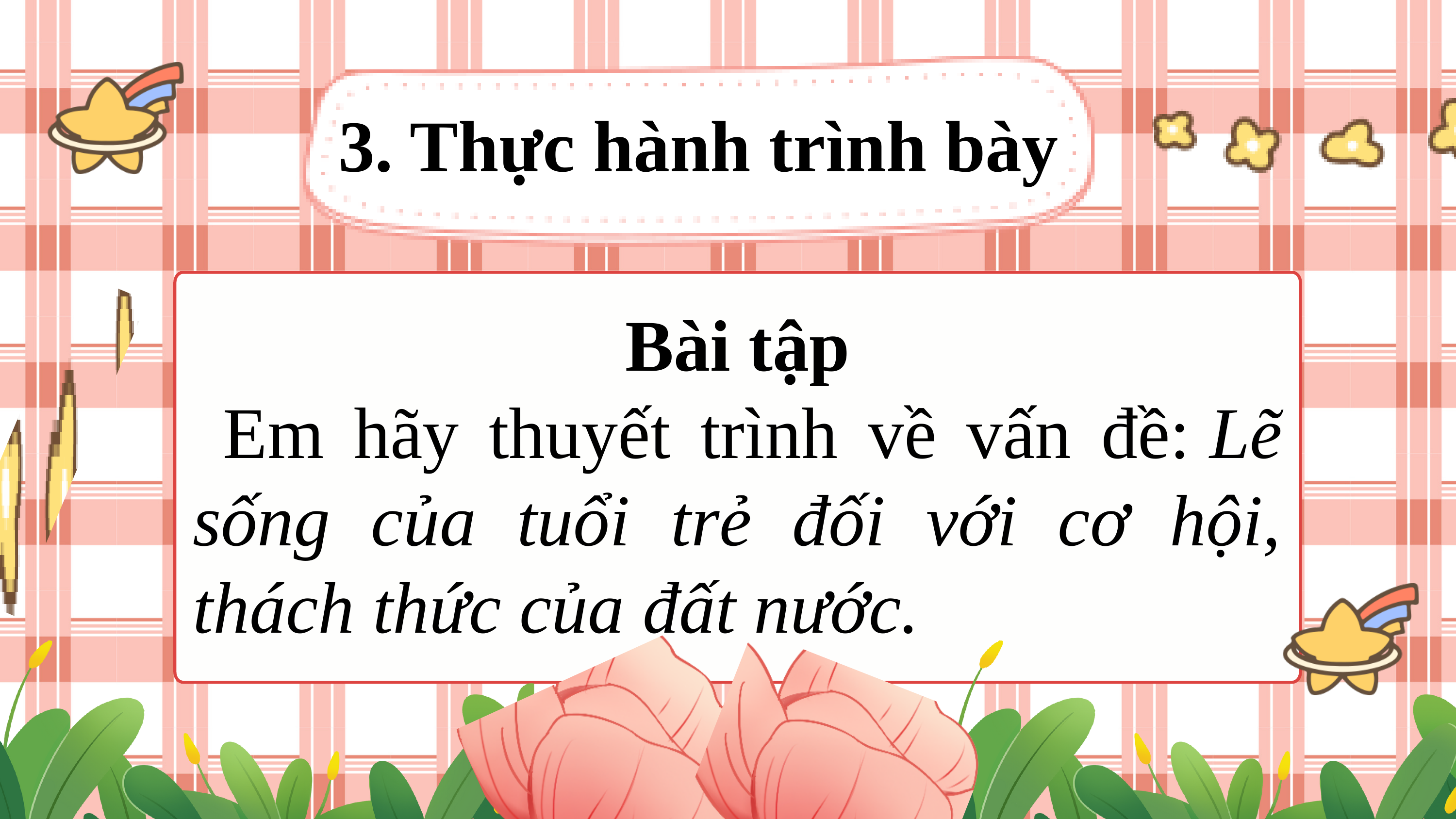

3. Thực hành trình bày

Bài tập
 Em hãy thuyết trình về vấn đề: Lẽ sống của tuổi trẻ đối với cơ hội, thách thức của đất nước.